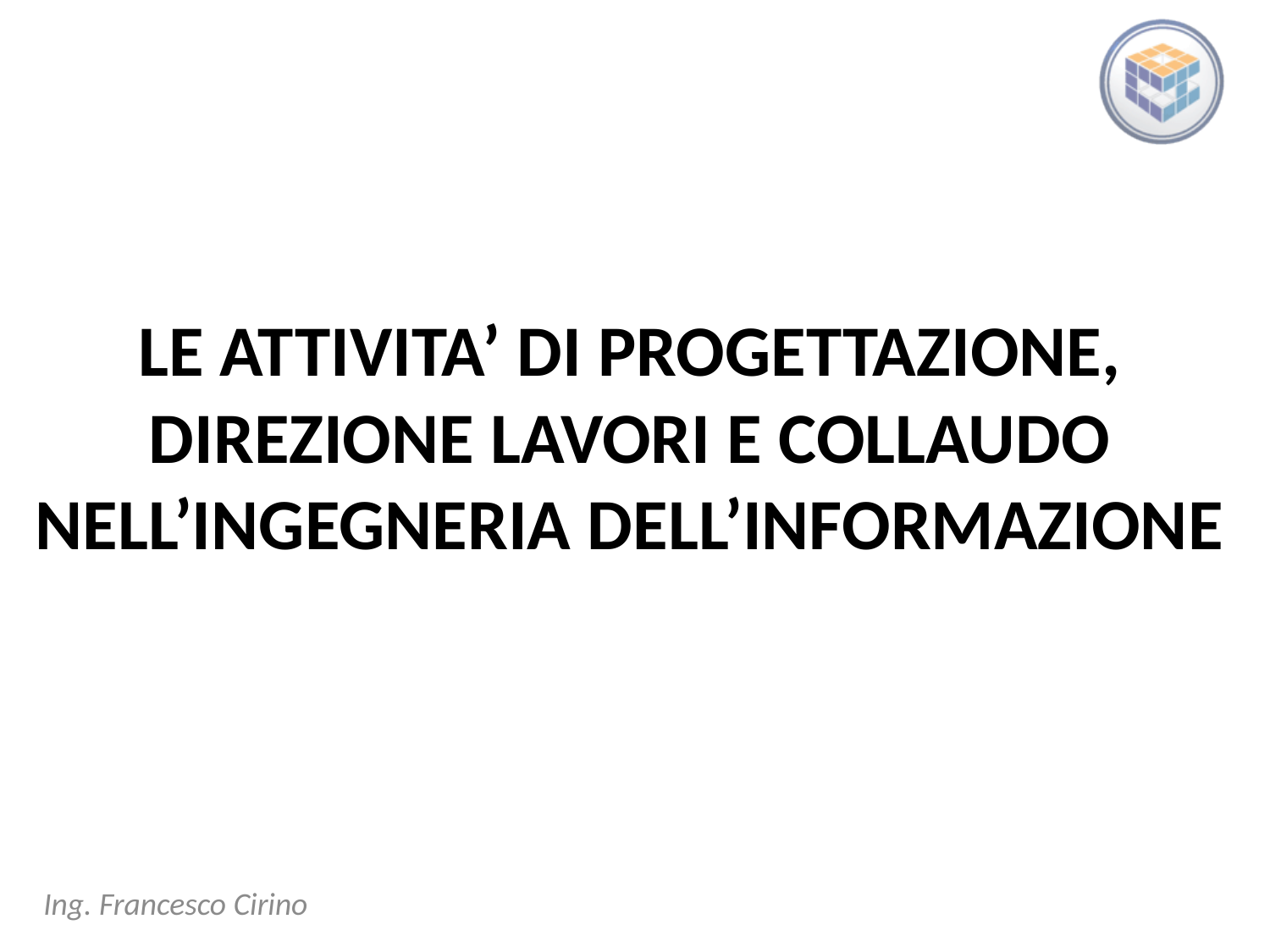

# LE ATTIVITA’ DI PROGETTAZIONE, DIREZIONE LAVORI E COLLAUDO NELL’INGEGNERIA DELL’INFORMAZIONE
Ing. Francesco Cirino